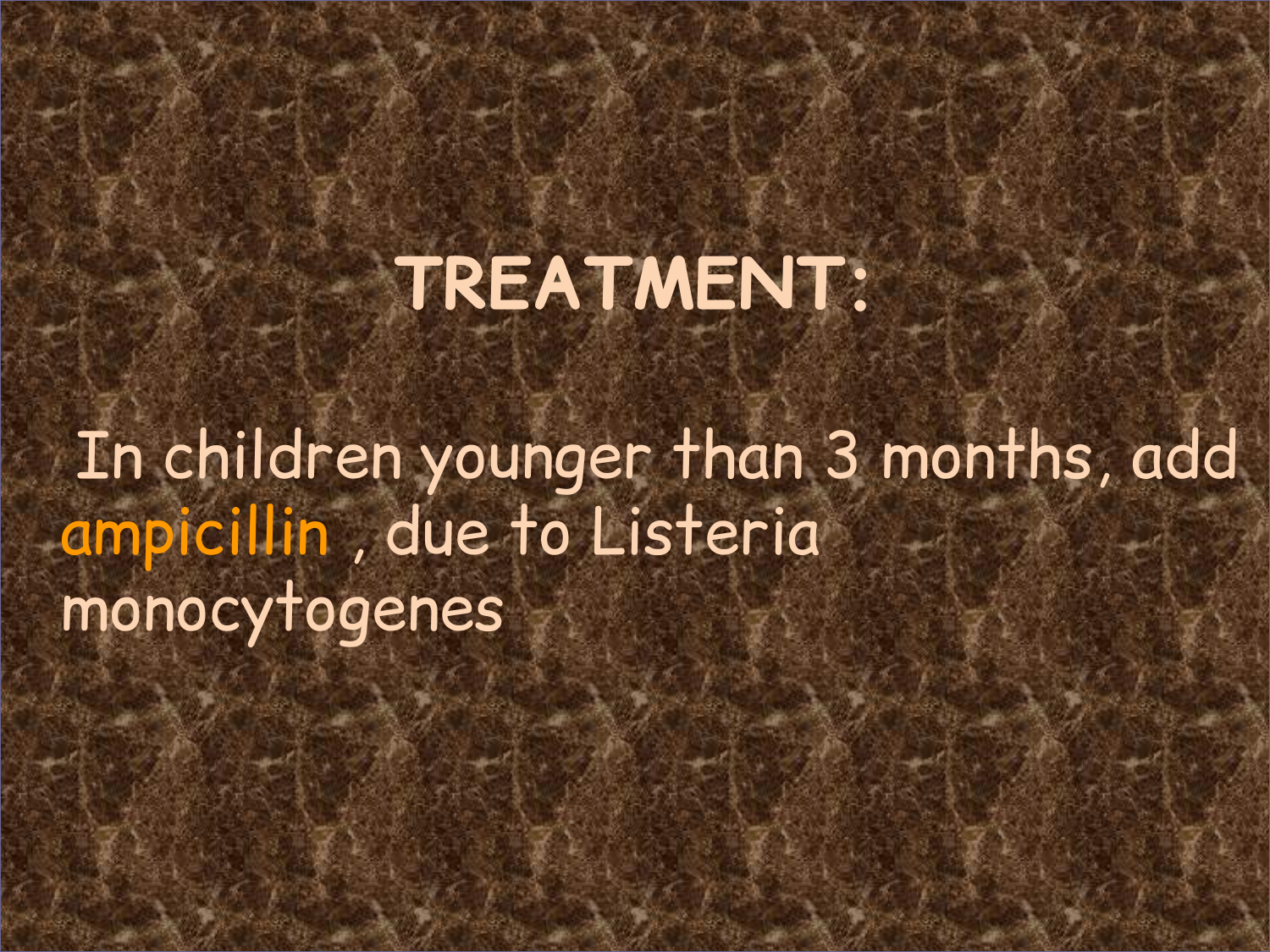

TREATMENT:

     In children younger than 3 months, add ampicillin , due to Listeria monocytogenes

#